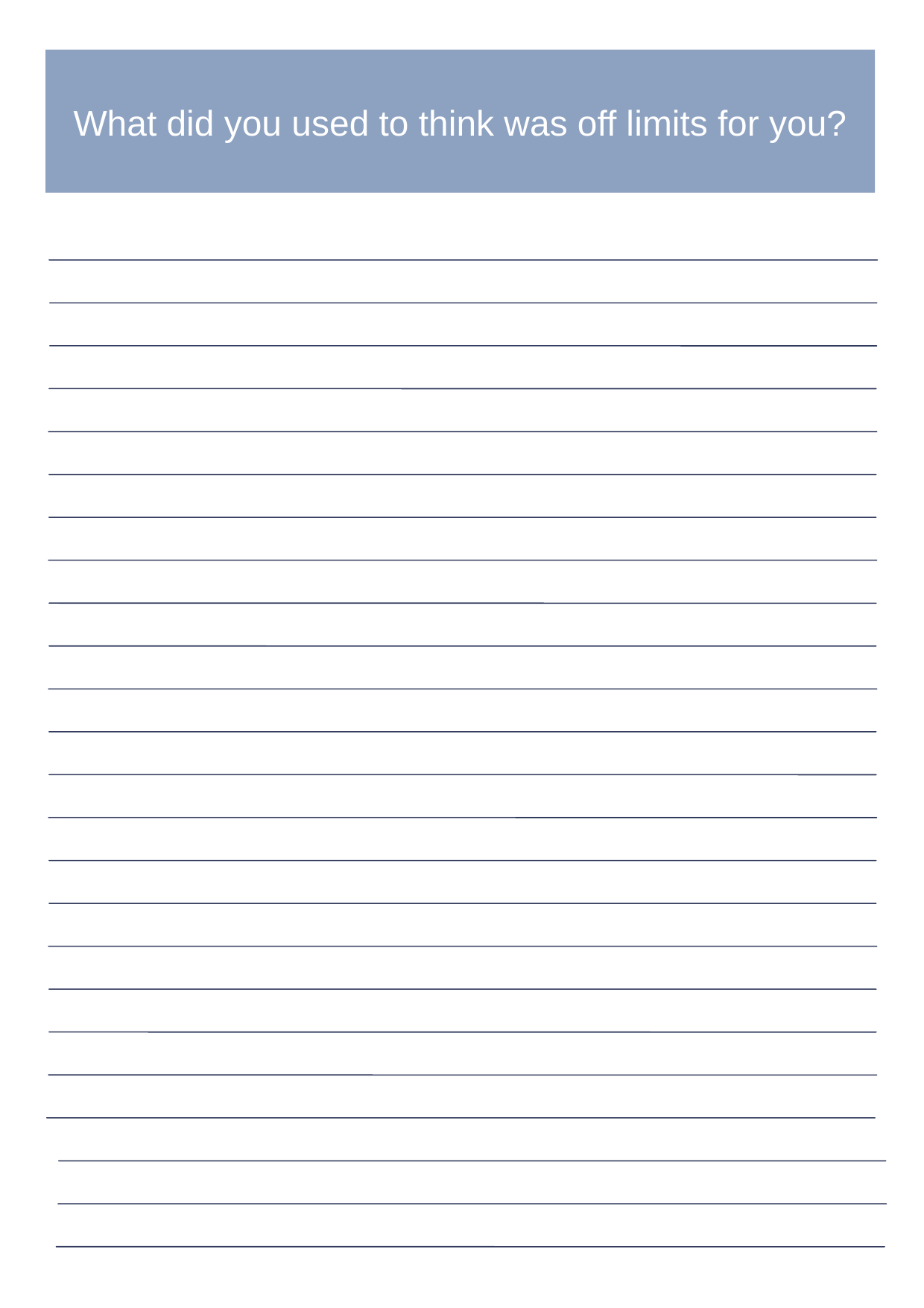

What did you used to think was off limits for you?